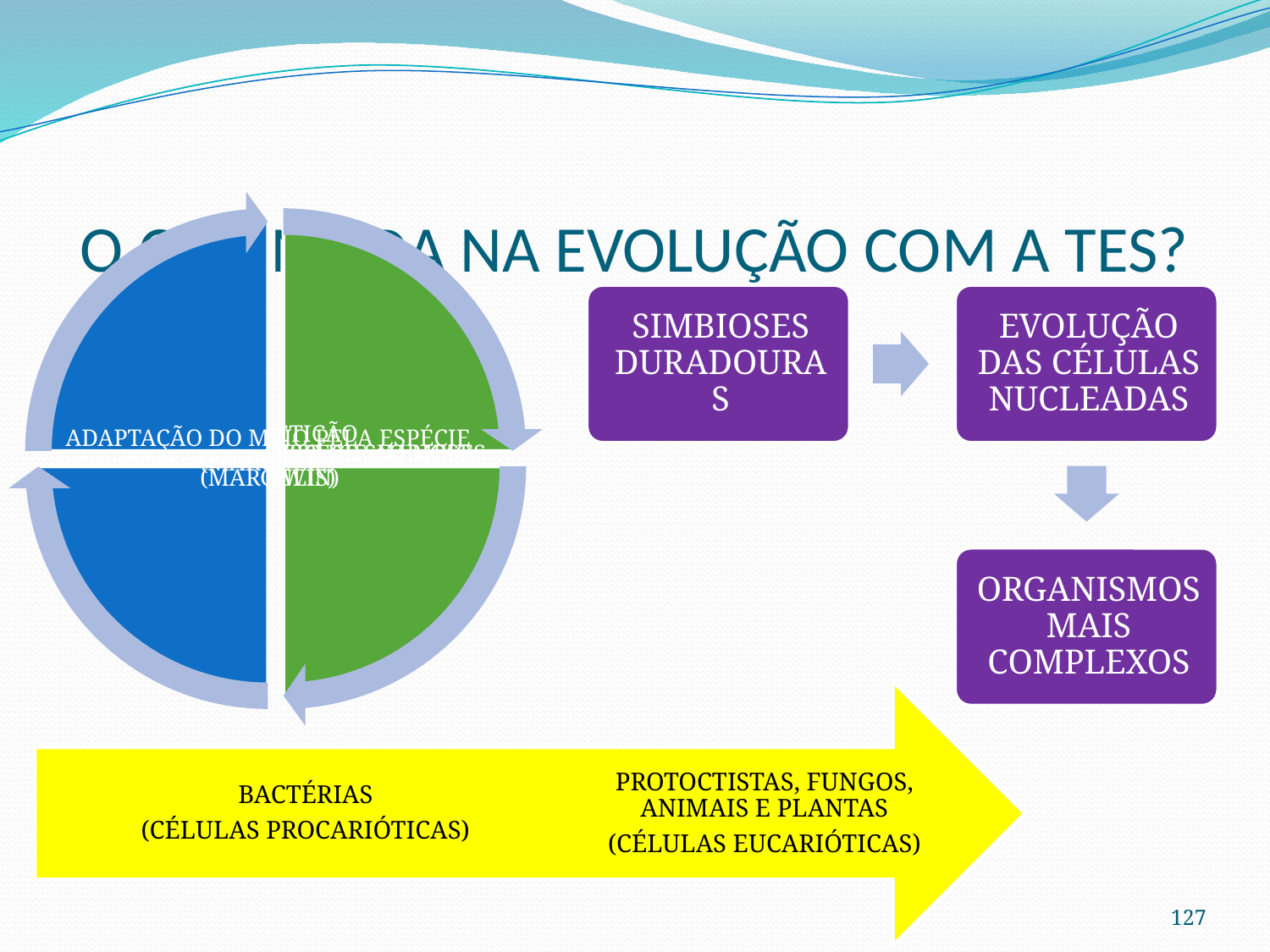

# O QUE MUDA NA EVOLUÇÃO COM A TES?
COMPETIÇÃO
(DARWIN)
ADAPTAÇÃO DA ESPÉCIE AO MEIO (DARWIN)
COOPERAÇÃO POR MEIO DE SIMBIOSES (MARGULIS)
ADAPTAÇÃO DO MEIO PELA ESPÉCIE (MARGULIS)
SIMBIOSES DURADOURAS

EVOLUÇÃO DAS CÉLULAS NUCLEADAS

ORGANISMOS MAIS COMPLEXOS
PROTOCTISTAS, FUNGOS, ANIMAIS E PLANTAS
(CÉLULAS EUCARIÓTICAS)
BACTÉRIAS
(CÉLULAS PROCARIÓTICAS)
127